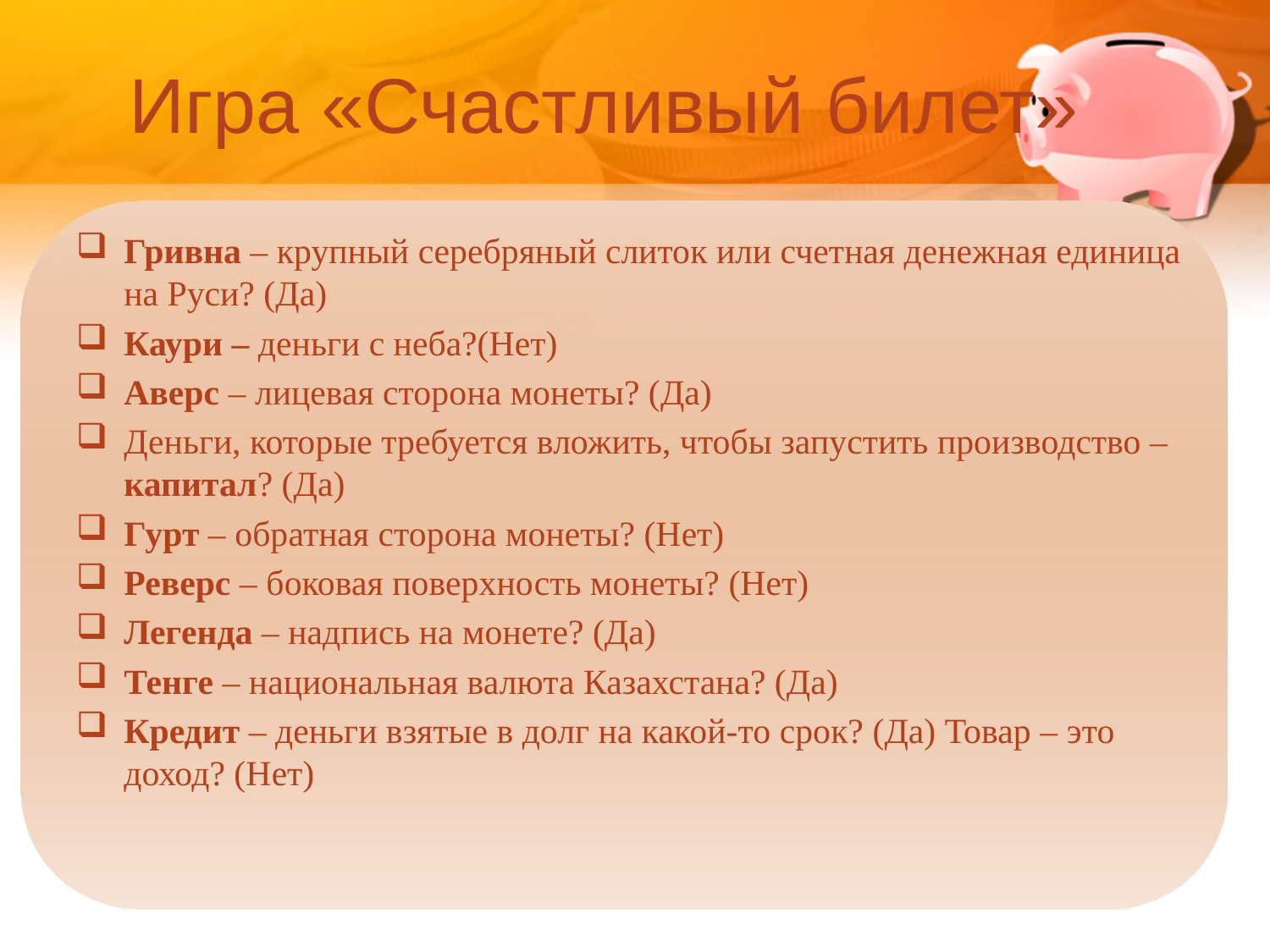

# Игра «Счастливый билет»

Гривна – крупный серебряный слиток или счетная денежная единица на Руси? (Да)
Каури – деньги с неба?(Нет)
Аверс – лицевая сторона монеты? (Да)
Деньги, которые требуется вложить, чтобы запустить производство – капитал? (Да)
Гурт – обратная сторона монеты? (Нет)
Реверс – боковая поверхность монеты? (Нет)
Легенда – надпись на монете? (Да)
Тенге – национальная валюта Казахстана? (Да)
Кредит – деньги взятые в долг на какой-то срок? (Да) Товар – это доход? (Нет)